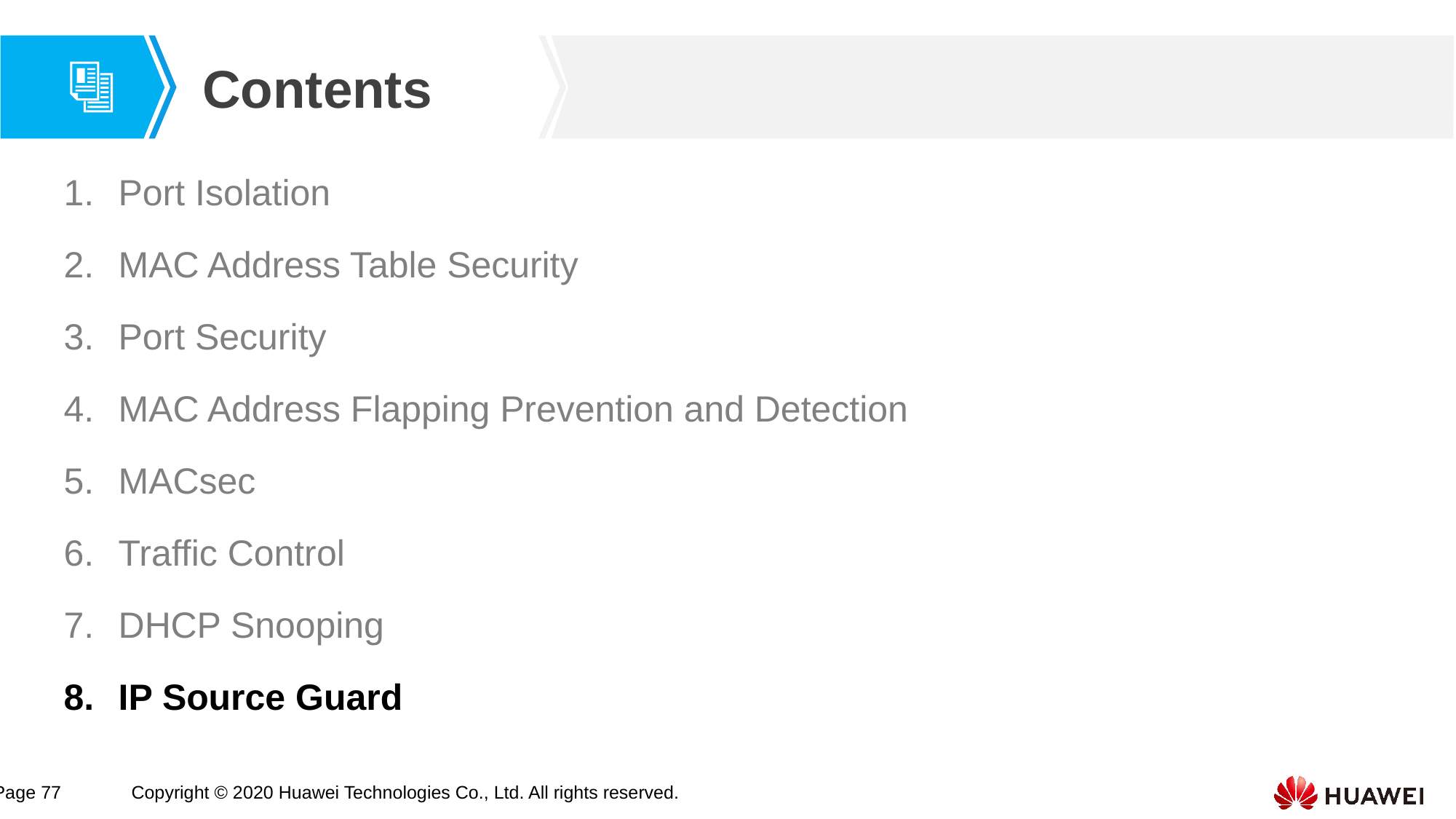

Port Isolation
MAC Address Table Security
Port Security
MAC Address Flapping Prevention and Detection
MACsec
Traffic Control
DHCP Snooping
IP Source Guard